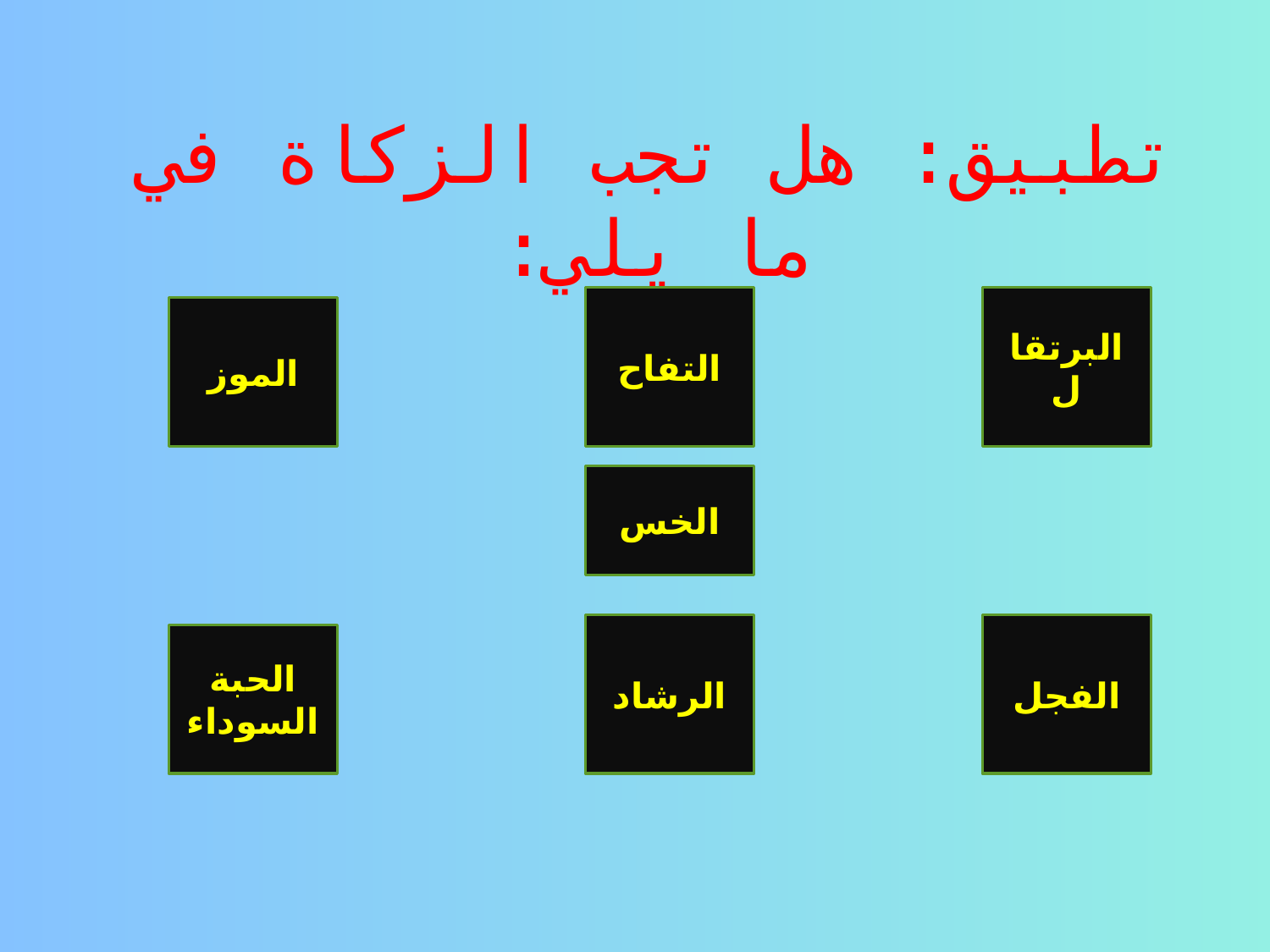

# تطبيق: هل تجب الزكاة في ما يلي:
التفاح
البرتقال
الموز
الخس
الرشاد
الفجل
الحبة السوداء